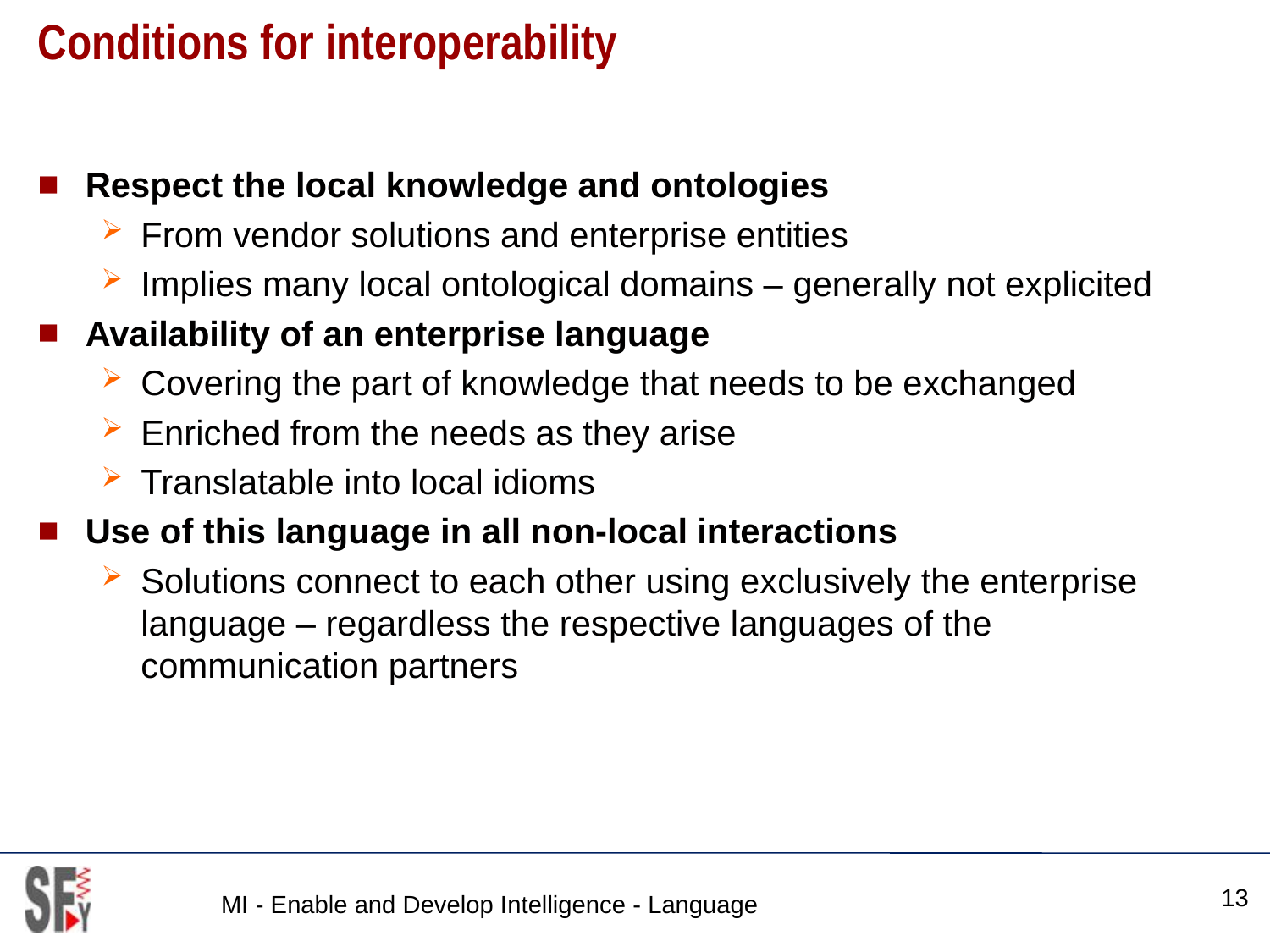

# Conditions for interoperability
Respect the local knowledge and ontologies
From vendor solutions and enterprise entities
Implies many local ontological domains – generally not explicited
Availability of an enterprise language
Covering the part of knowledge that needs to be exchanged
Enriched from the needs as they arise
Translatable into local idioms
Use of this language in all non-local interactions
Solutions connect to each other using exclusively the enterprise language – regardless the respective languages of the communication partners
13
MI - Enable and Develop Intelligence - Language